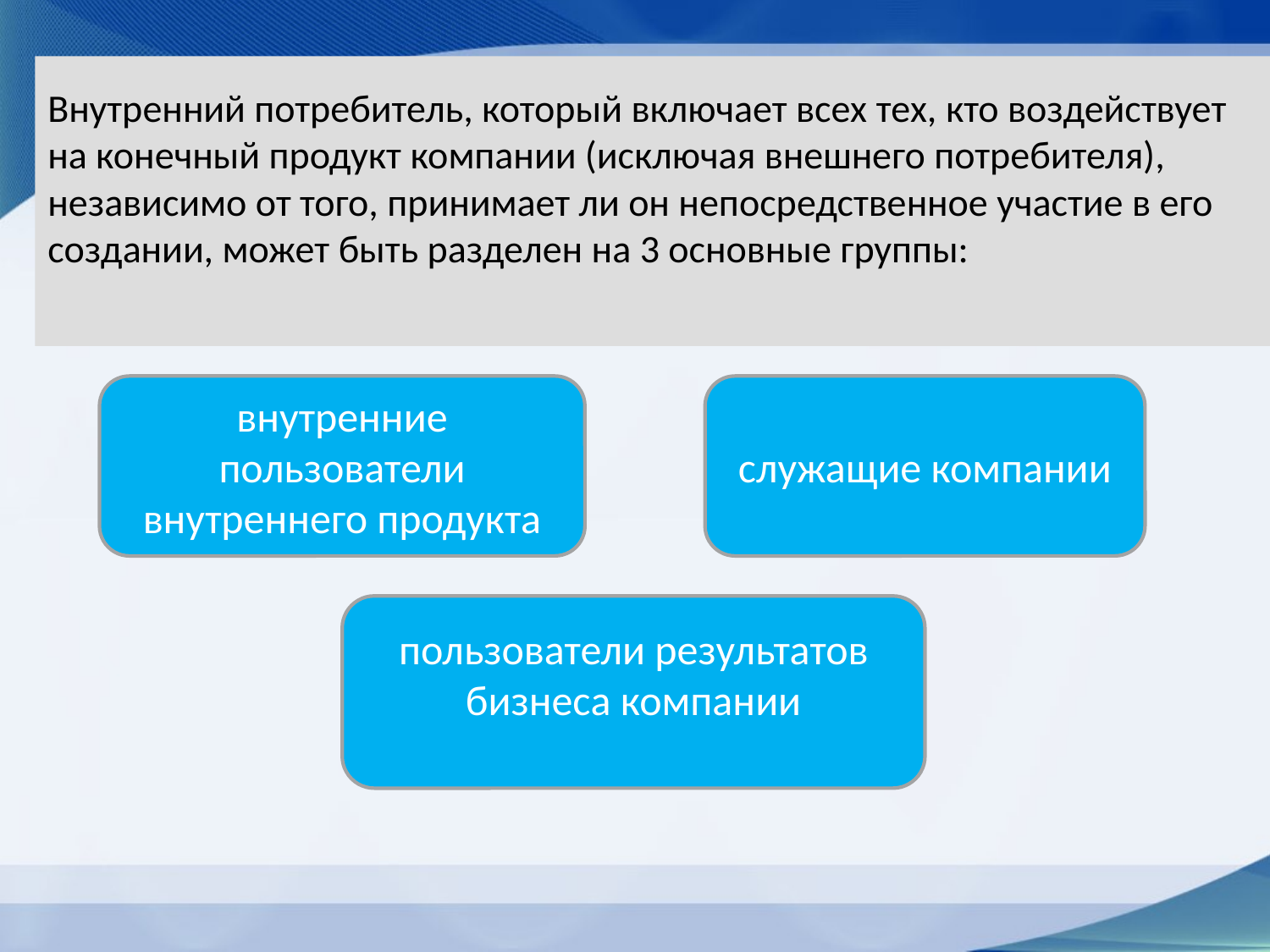

# Внутренний потребитель, который включает всех тех, кто воздействует на конечный продукт компании (исключая внешнего потребителя), независимо от того, принимает ли он непосредственное участие в его создании, может быть разделен на 3 основные группы:

внутренние пользователи внутреннего продукта
служащие компании
пользователи результатов бизнеса компании